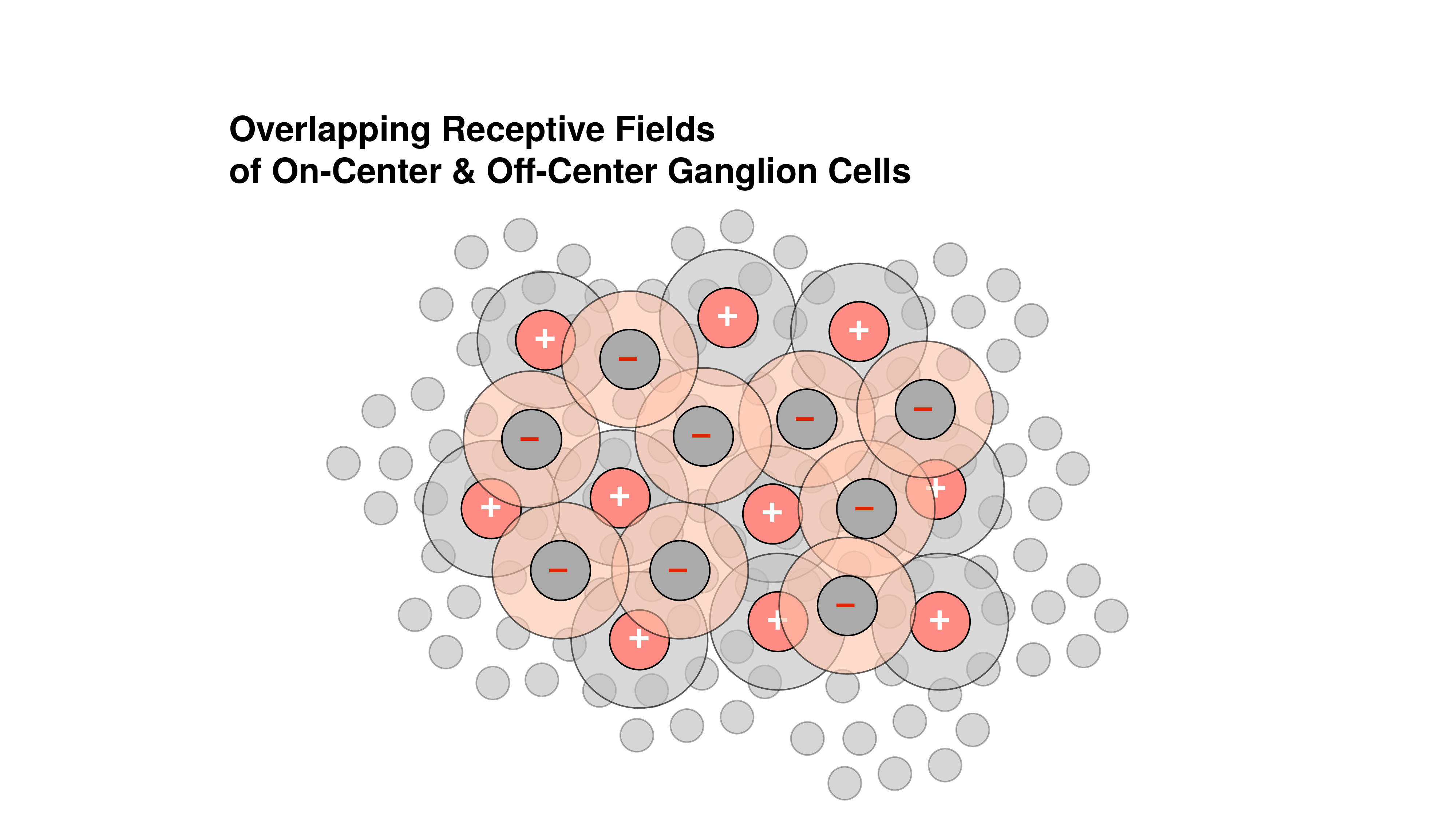

Overlapping Receptive Fields
of On-Center & Off-Center Ganglion Cells

+

+

+

–

–

–

–

–

+

+

+

–

+

–

–

–

+

+

+